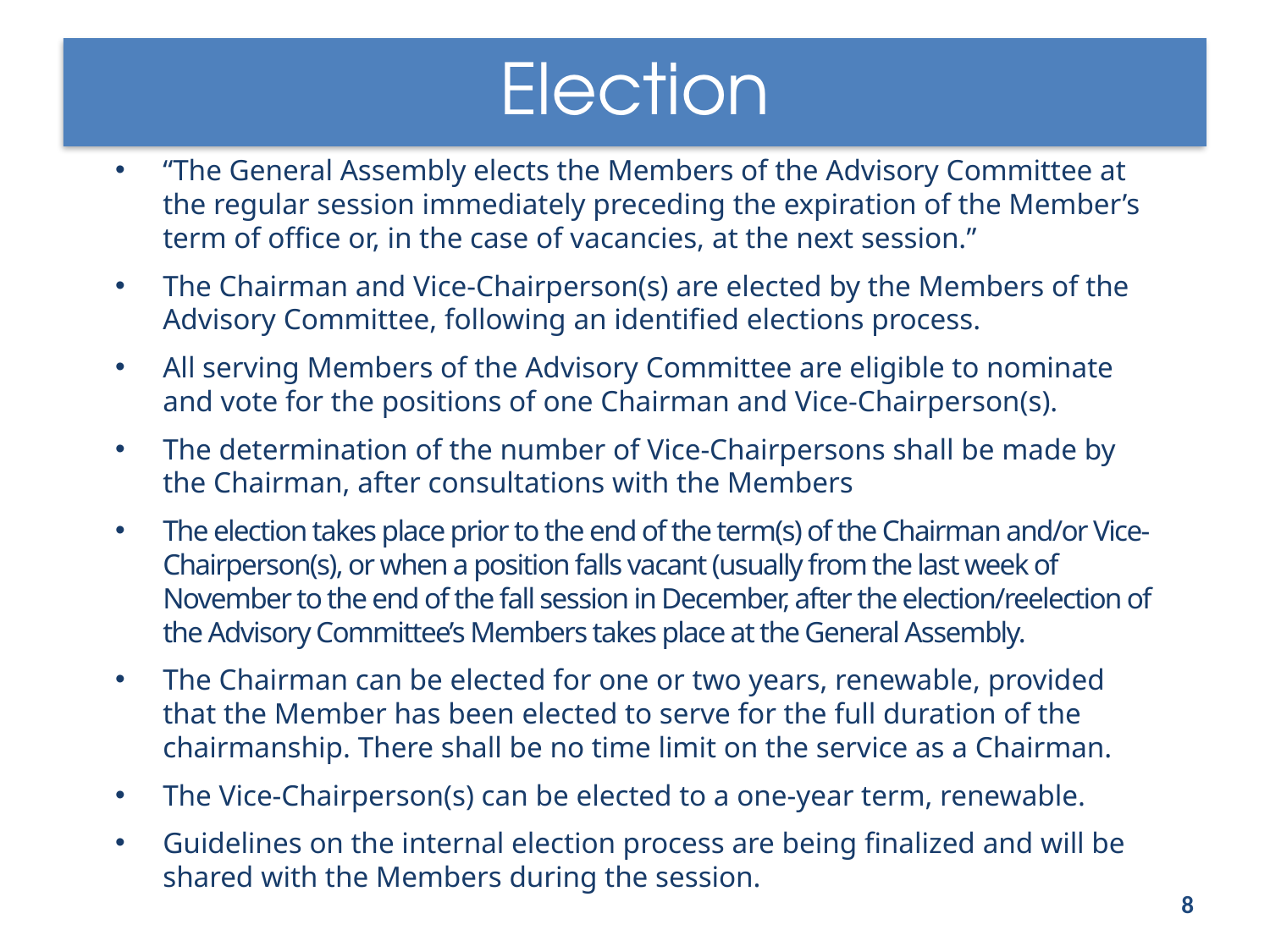

Election
“The General Assembly elects the Members of the Advisory Committee at the regular session immediately preceding the expiration of the Member’s term of office or, in the case of vacancies, at the next session.”
The Chairman and Vice-Chairperson(s) are elected by the Members of the Advisory Committee, following an identified elections process.
All serving Members of the Advisory Committee are eligible to nominate and vote for the positions of one Chairman and Vice-Chairperson(s).
The determination of the number of Vice-Chairpersons shall be made by the Chairman, after consultations with the Members
The election takes place prior to the end of the term(s) of the Chairman and/or Vice-Chairperson(s), or when a position falls vacant (usually from the last week of November to the end of the fall session in December, after the election/reelection of the Advisory Committee’s Members takes place at the General Assembly.
The Chairman can be elected for one or two years, renewable, provided that the Member has been elected to serve for the full duration of the chairmanship. There shall be no time limit on the service as a Chairman.
The Vice-Chairperson(s) can be elected to a one-year term, renewable.
Guidelines on the internal election process are being finalized and will be shared with the Members during the session.
8